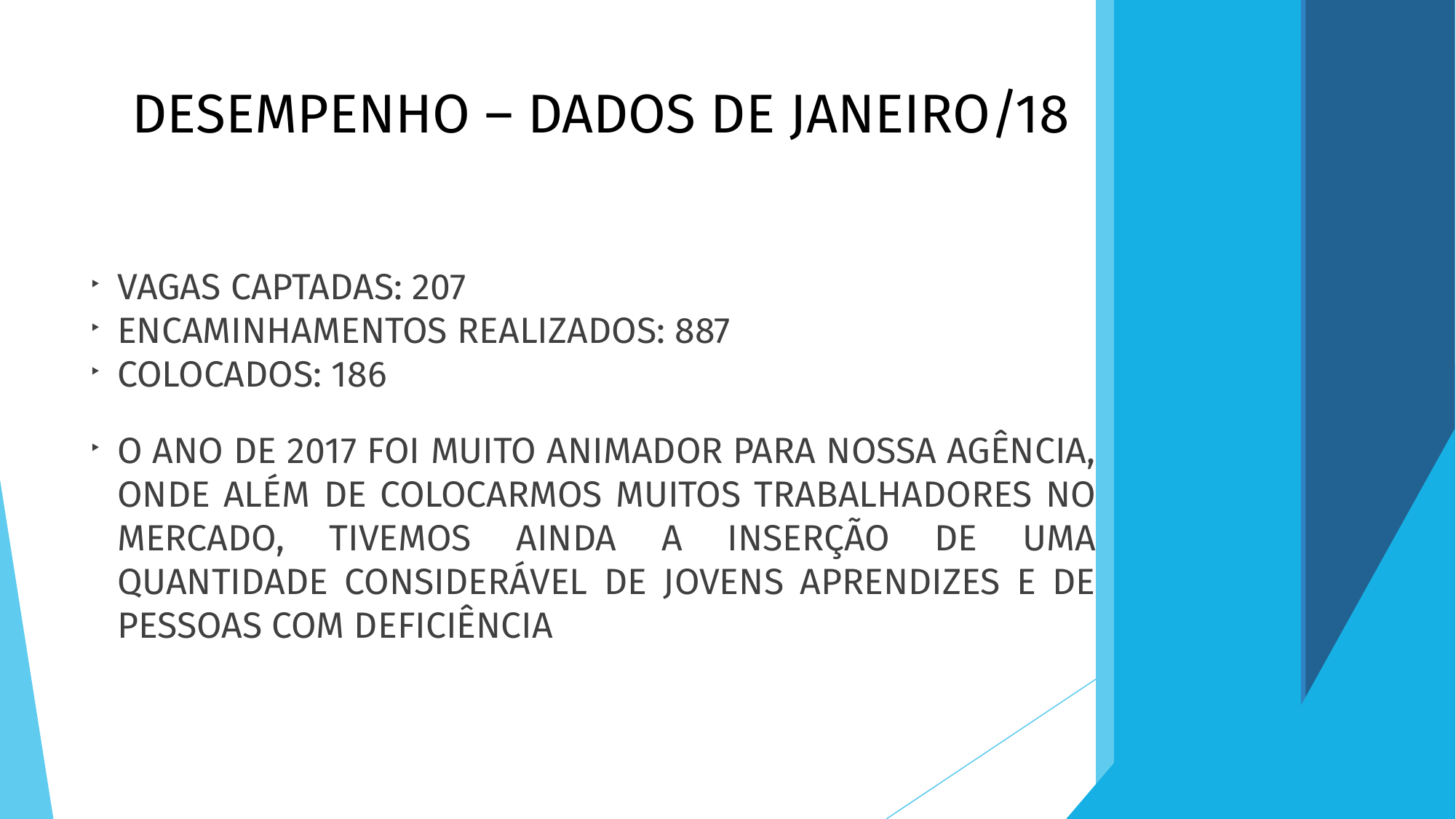

DESEMPENHO – DADOS DE JANEIRO/18
VAGAS CAPTADAS: 207
ENCAMINHAMENTOS REALIZADOS: 887
COLOCADOS: 186

O ANO DE 2017 FOI MUITO ANIMADOR PARA NOSSA AGÊNCIA, ONDE ALÉM DE COLOCARMOS MUITOS TRABALHADORES NO MERCADO, TIVEMOS AINDA A INSERÇÃO DE UMA QUANTIDADE CONSIDERÁVEL DE JOVENS APRENDIZES E DE PESSOAS COM DEFICIÊNCIA